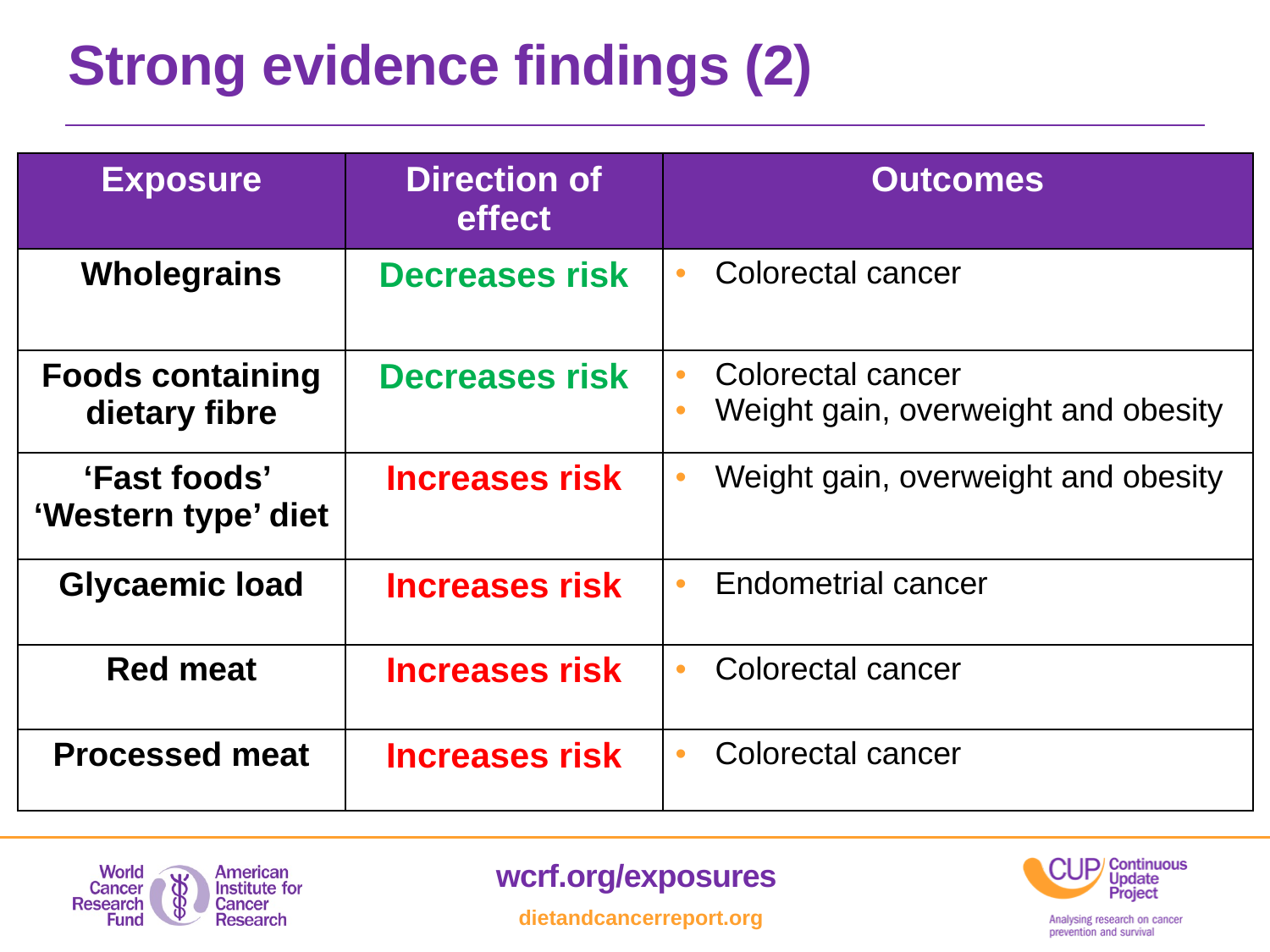

Strong evidence findings (2)
| Exposure | Direction of effect | Outcomes |
| --- | --- | --- |
| Wholegrains | Decreases risk | Colorectal cancer |
| Foods containing dietary fibre | Decreases risk | Colorectal cancer Weight gain, overweight and obesity |
| ‘Fast foods’ ‘Western type’ diet | Increases risk | Weight gain, overweight and obesity |
| Glycaemic load | Increases risk | Endometrial cancer |
| Red meat | Increases risk | Colorectal cancer |
| Processed meat | Increases risk | Colorectal cancer |
wcrf.org/exposures